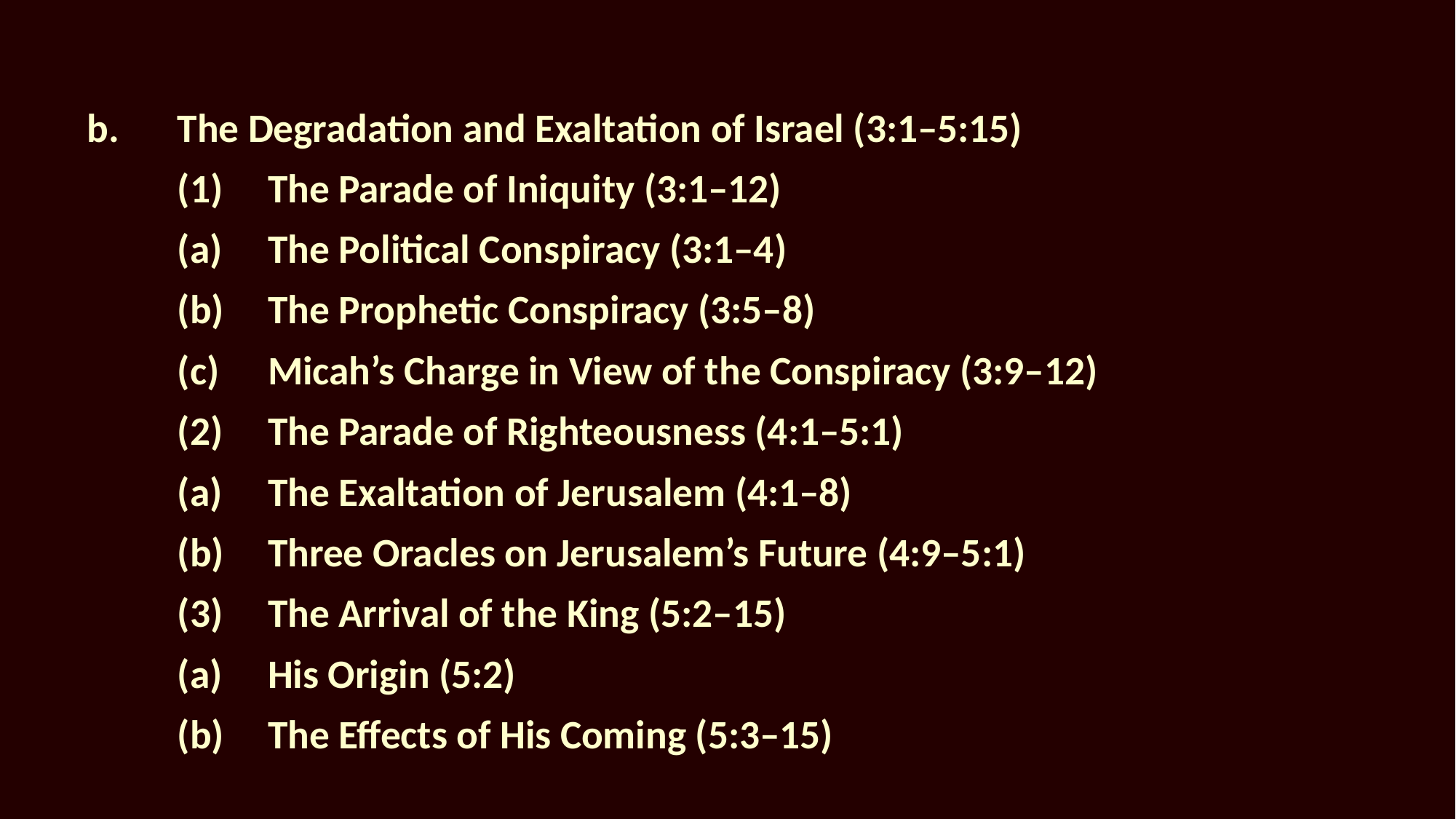

b.	The Degradation and Exaltation of Israel (3:1–5:15)
		(1)	The Parade of Iniquity (3:1–12)
					(a)	The Political Conspiracy (3:1–4)
					(b)	The Prophetic Conspiracy (3:5–8)
					(c)	Micah’s Charge in View of the Conspiracy (3:9–12)
		(2)	The Parade of Righteousness (4:1–5:1)
					(a)		The Exaltation of Jerusalem (4:1–8)
					(b)	Three Oracles on Jerusalem’s Future (4:9–5:1)
		(3)	The Arrival of the King (5:2–15)
					(a)		His Origin (5:2)
					(b)	The Effects of His Coming (5:3–15)